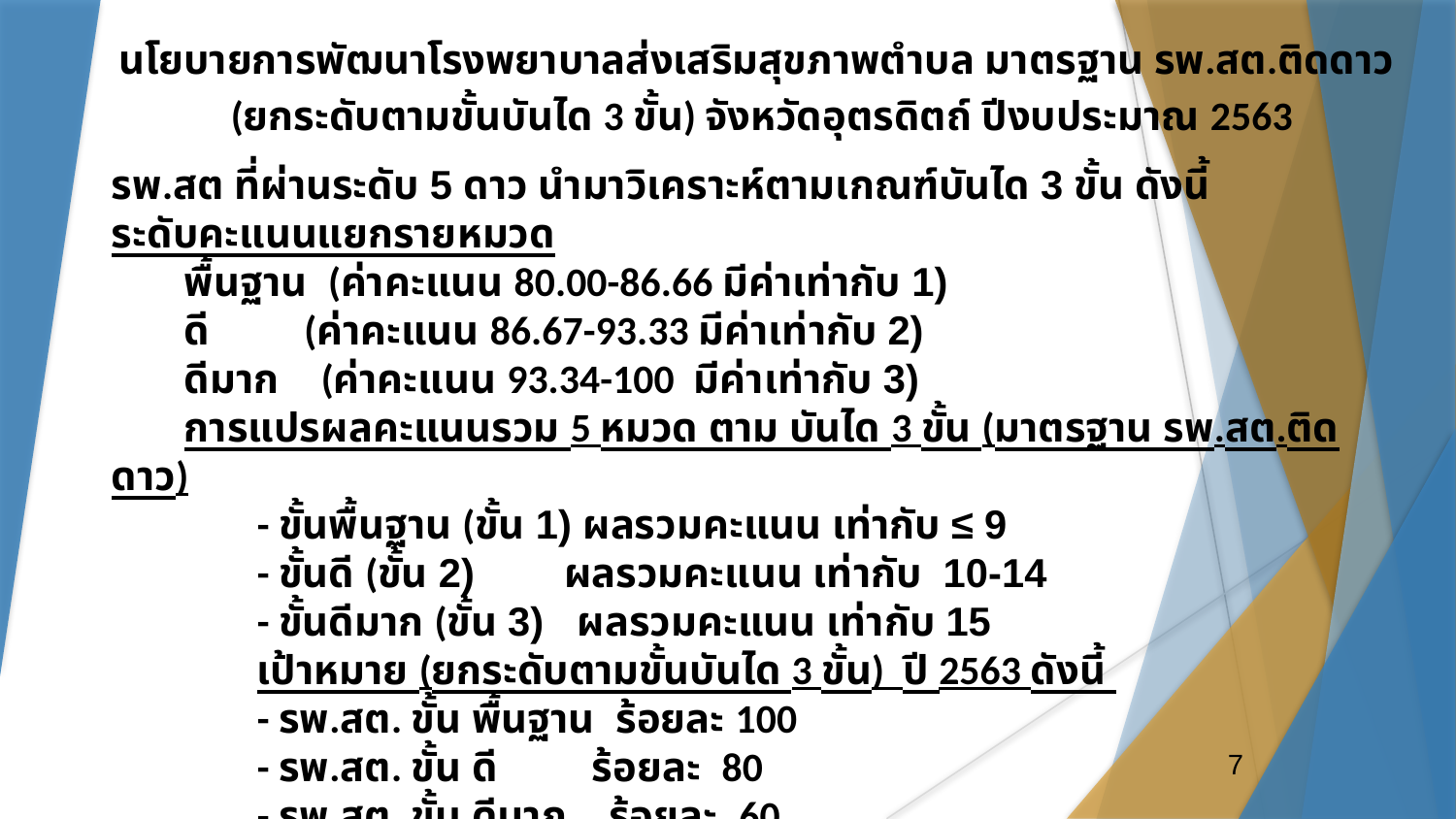

นโยบายการพัฒนาโรงพยาบาลส่งเสริมสุขภาพตำบล มาตรฐาน รพ.สต.ติดดาว
 (ยกระดับตามขั้นบันได 3 ขั้น) จังหวัดอุตรดิตถ์ ปีงบประมาณ 2563
รพ.สต ที่ผ่านระดับ 5 ดาว นำมาวิเคราะห์ตามเกณฑ์บันได 3 ขั้น ดังนี้
ระดับคะแนนแยกรายหมวด
พื้นฐาน  (ค่าคะแนน 80.00-86.66 มีค่าเท่ากับ 1)
ดี         (ค่าคะแนน 86.67-93.33 มีค่าเท่ากับ 2)
ดีมาก    (ค่าคะแนน 93.34-100 	มีค่าเท่ากับ 3)
การแปรผลคะแนนรวม 5 หมวด ตาม บันได 3 ขั้น (มาตรฐาน รพ.สต.ติดดาว)
- ขั้นพื้นฐาน (ขั้น 1) ผลรวมคะแนน เท่ากับ ≤ 9
- ขั้นดี (ขั้น 2)        ผลรวมคะแนน เท่ากับ  10-14
- ขั้นดีมาก (ขั้น 3)   ผลรวมคะแนน เท่ากับ 15
เป้าหมาย (ยกระดับตามขั้นบันได 3 ขั้น)  ปี 2563 ดังนี้
- รพ.สต. ขั้น พื้นฐาน  ร้อยละ 100
- รพ.สต. ขั้น ดี         ร้อยละ  80
- รพ.สต. ขั้น ดีมาก    ร้อยละ  60

7